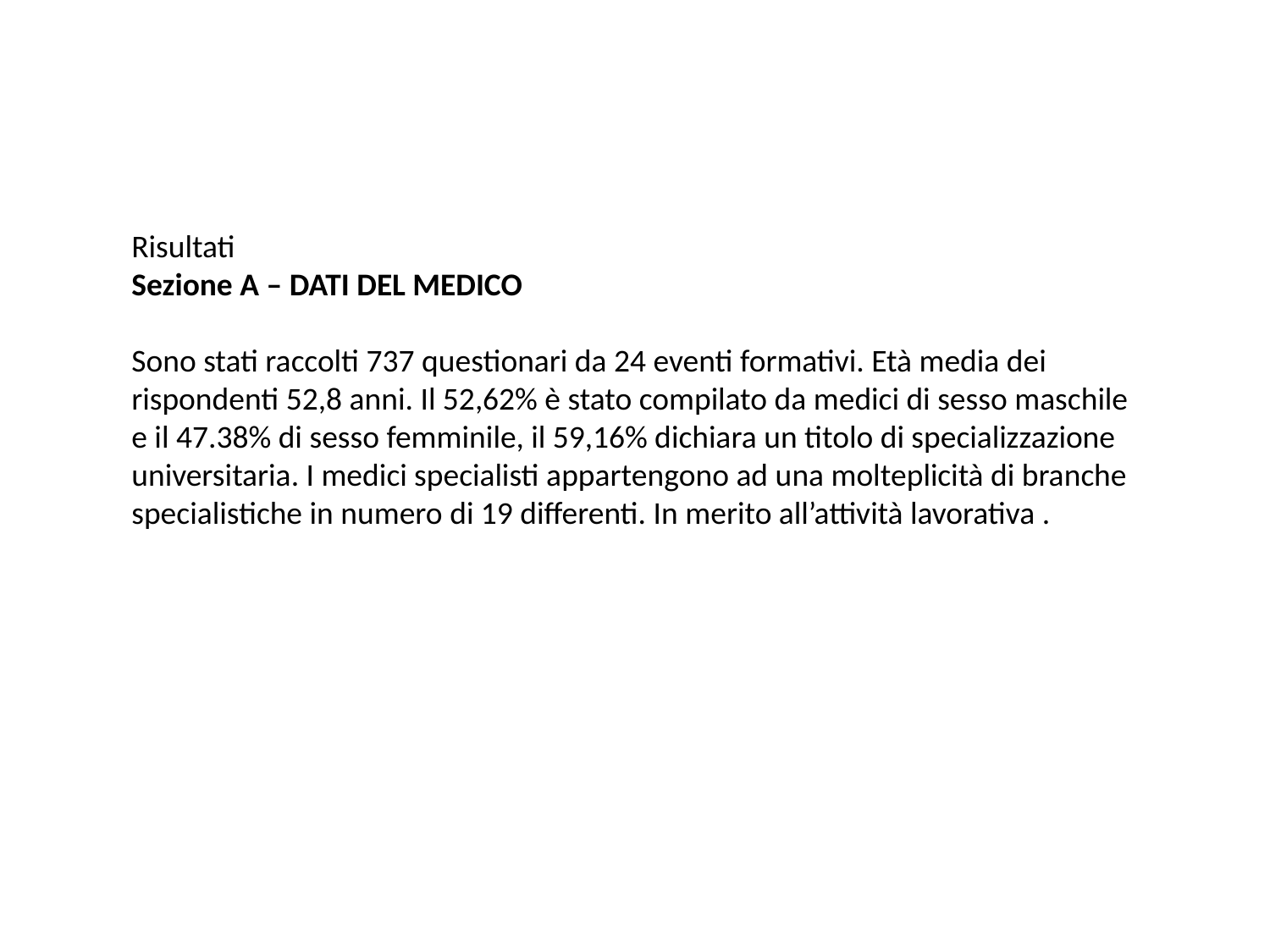

Risultati
Sezione A – DATI DEL MEDICO 
Sono stati raccolti 737 questionari da 24 eventi formativi. Età media dei rispondenti 52,8 anni. Il 52,62% è stato compilato da medici di sesso maschile e il 47.38% di sesso femminile, il 59,16% dichiara un titolo di specializzazione universitaria. I medici specialisti appartengono ad una molteplicità di branche specialistiche in numero di 19 differenti. In merito all’attività lavorativa .